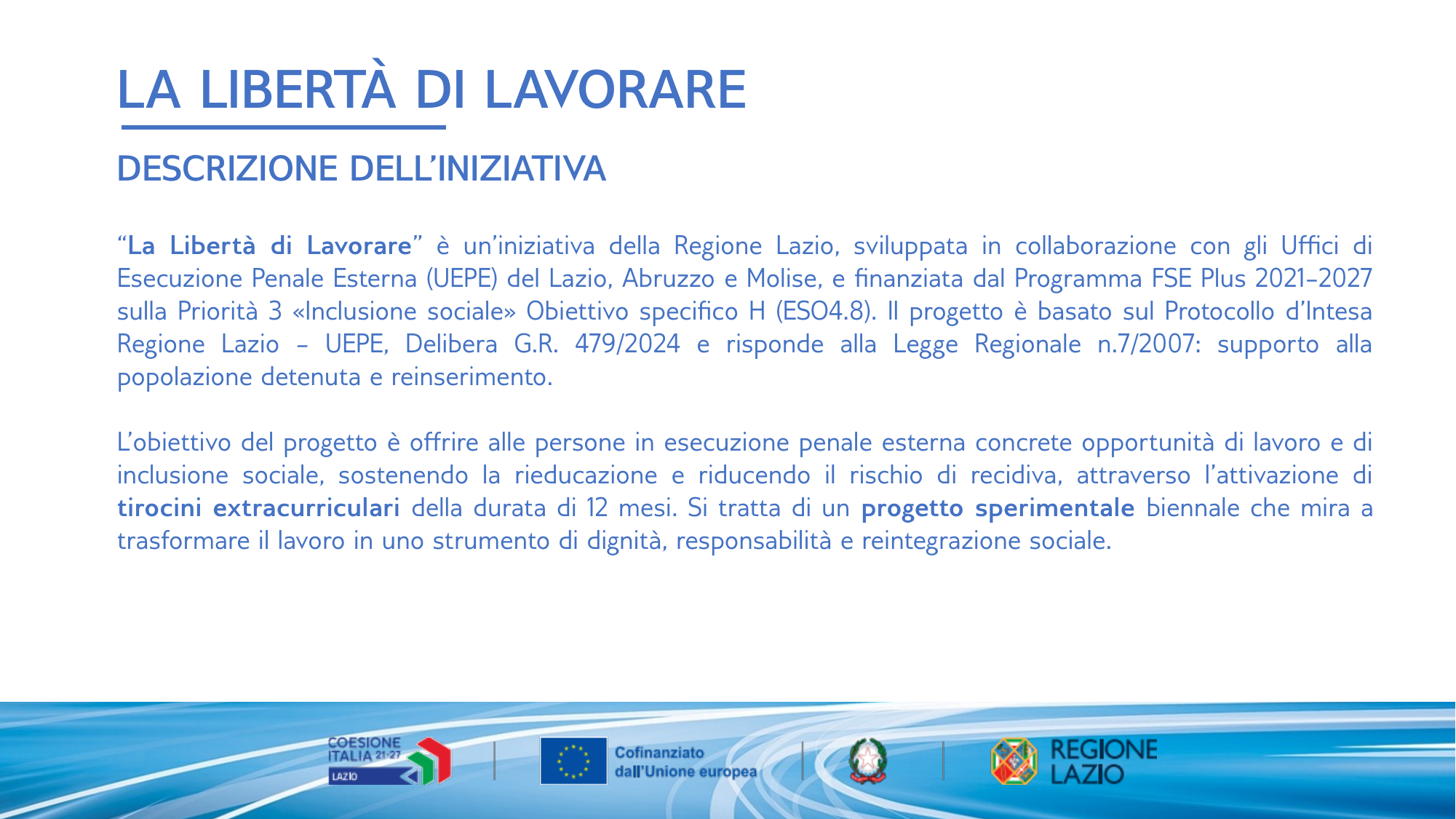

LA LIBERTÀ DI LAVORARE
DESCRIZIONE DELL’INIZIATIVA
“La Libertà di Lavorare” è un’iniziativa della Regione Lazio, sviluppata in collaborazione con gli Uffici di Esecuzione Penale Esterna (UEPE) del Lazio, Abruzzo e Molise, e finanziata dal Programma FSE Plus 2021–2027 sulla Priorità 3 «Inclusione sociale» Obiettivo specifico H (ESO4.8). Il progetto è basato sul Protocollo d’Intesa Regione Lazio – UEPE, Delibera G.R. 479/2024 e risponde alla Legge Regionale n.7/2007: supporto alla popolazione detenuta e reinserimento.

L’obiettivo del progetto è offrire alle persone in esecuzione penale esterna concrete opportunità di lavoro e di inclusione sociale, sostenendo la rieducazione e riducendo il rischio di recidiva, attraverso l’attivazione di tirocini extracurriculari della durata di 12 mesi. Si tratta di un progetto sperimentale biennale che mira a trasformare il lavoro in uno strumento di dignità, responsabilità e reintegrazione sociale.